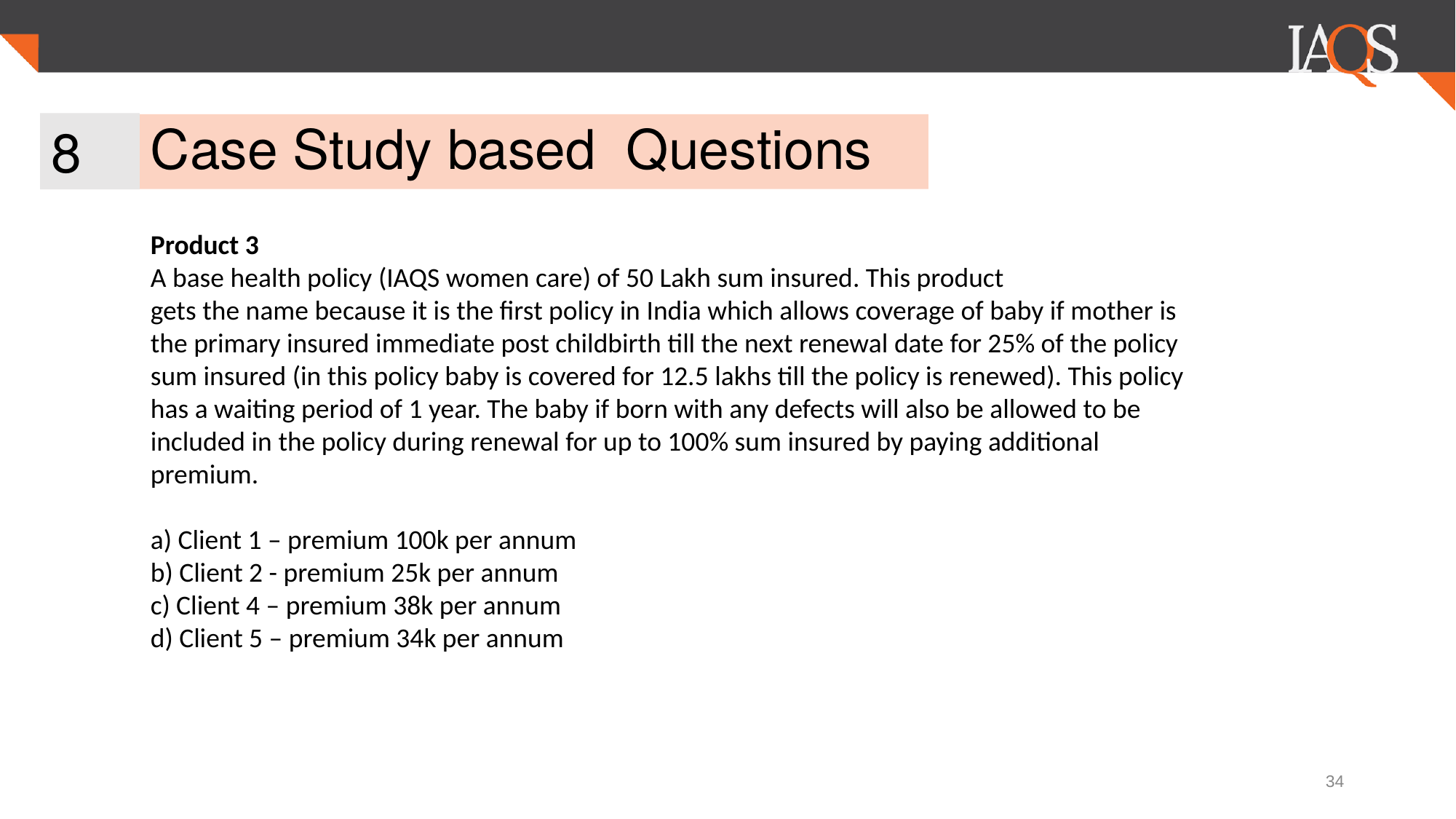

8
# Case Study based  Questions
Product 3
A base health policy (IAQS women care) of 50 Lakh sum insured. This product
gets the name because it is the first policy in India which allows coverage of baby if mother is
the primary insured immediate post childbirth till the next renewal date for 25% of the policy
sum insured (in this policy baby is covered for 12.5 lakhs till the policy is renewed). This policy
has a waiting period of 1 year. The baby if born with any defects will also be allowed to be
included in the policy during renewal for up to 100% sum insured by paying additional
premium.

a) Client 1 – premium 100k per annum
b) Client 2 - premium 25k per annum
c) Client 4 – premium 38k per annum
d) Client 5 – premium 34k per annum

34